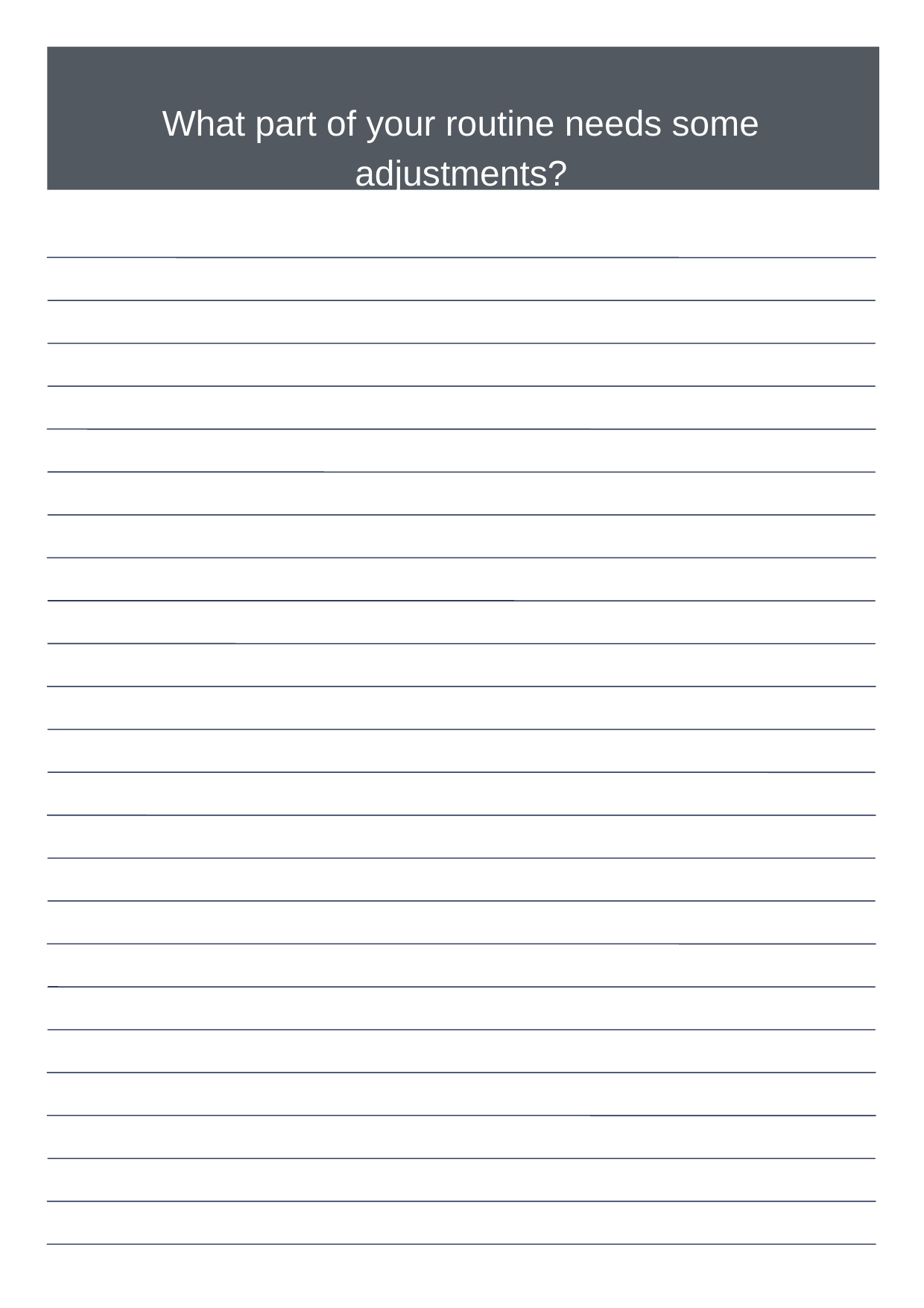

What part of your routine needs some adjustments?